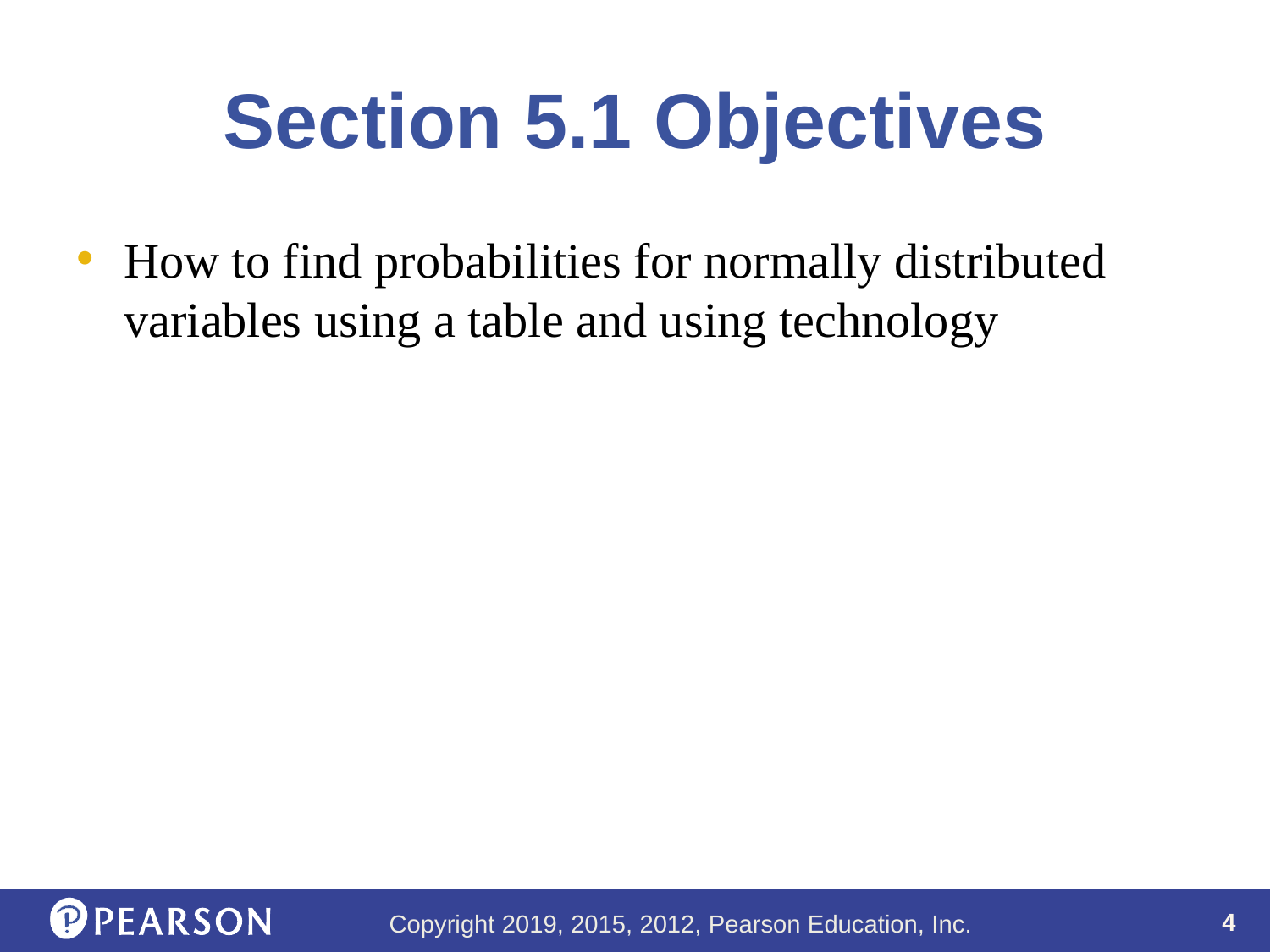

# Section 5.1 Objectives
How to find probabilities for normally distributed variables using a table and using technology